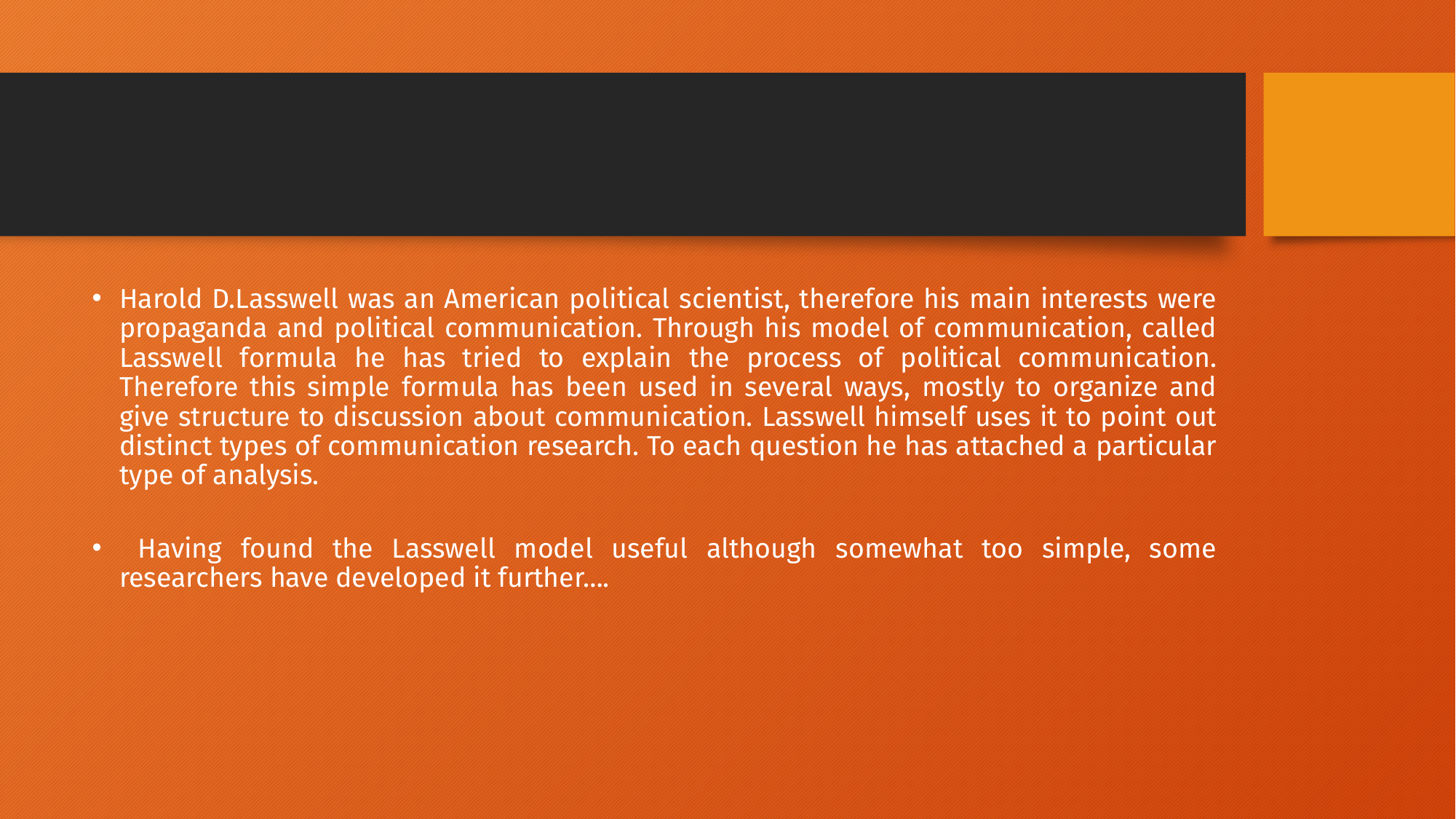

#
Harold D.Lasswell was an American political scientist, therefore his main interests were propaganda and political communication. Through his model of communication, called Lasswell formula he has tried to explain the process of political communication. Therefore this simple formula has been used in several ways, mostly to organize and give structure to discussion about communication. Lasswell himself uses it to point out distinct types of communication research. To each question he has attached a particular type of analysis.

 Having found the Lasswell model useful although somewhat too simple, some researchers have developed it further….